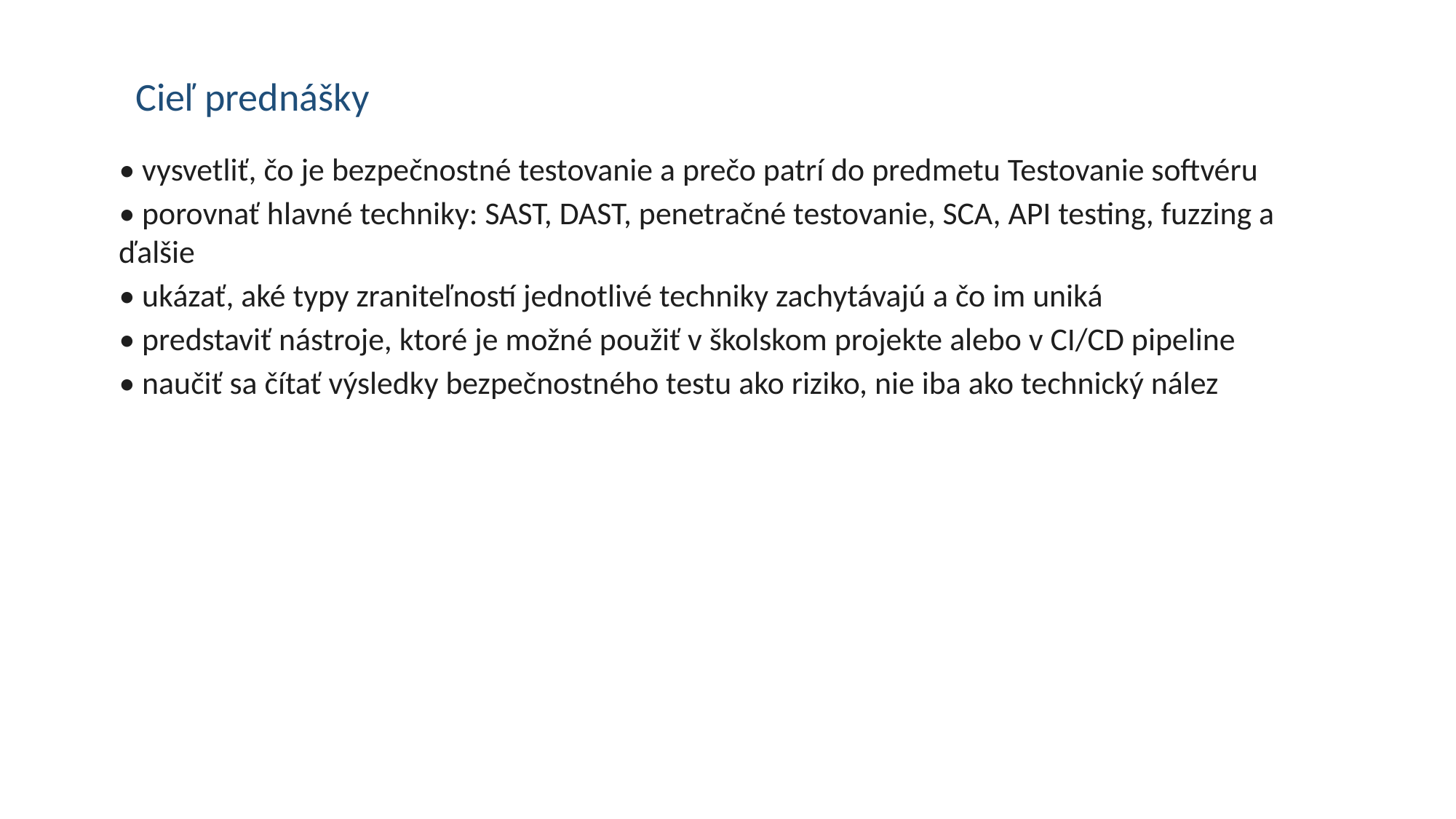

# Cieľ prednášky
• vysvetliť, čo je bezpečnostné testovanie a prečo patrí do predmetu Testovanie softvéru
• porovnať hlavné techniky: SAST, DAST, penetračné testovanie, SCA, API testing, fuzzing a ďalšie
• ukázať, aké typy zraniteľností jednotlivé techniky zachytávajú a čo im uniká
• predstaviť nástroje, ktoré je možné použiť v školskom projekte alebo v CI/CD pipeline
• naučiť sa čítať výsledky bezpečnostného testu ako riziko, nie iba ako technický nález